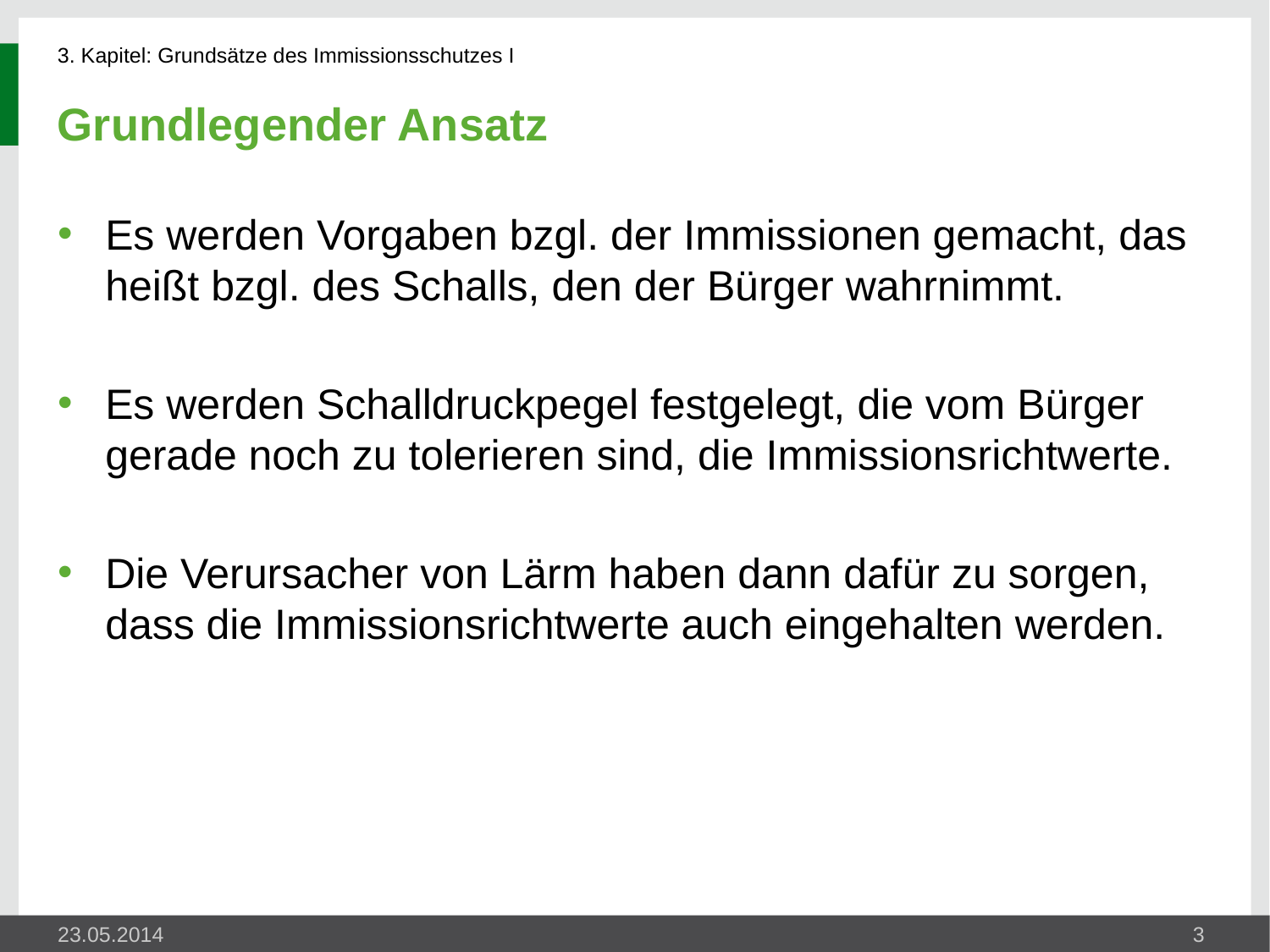

# Grundlegender Ansatz
Es werden Vorgaben bzgl. der Immissionen gemacht, das heißt bzgl. des Schalls, den der Bürger wahrnimmt.

Es werden Schalldruckpegel festgelegt, die vom Bürger gerade noch zu tolerieren sind, die Immissionsrichtwerte.

Die Verursacher von Lärm haben dann dafür zu sorgen, dass die Immissionsrichtwerte auch eingehalten werden.

23.05.2014
3